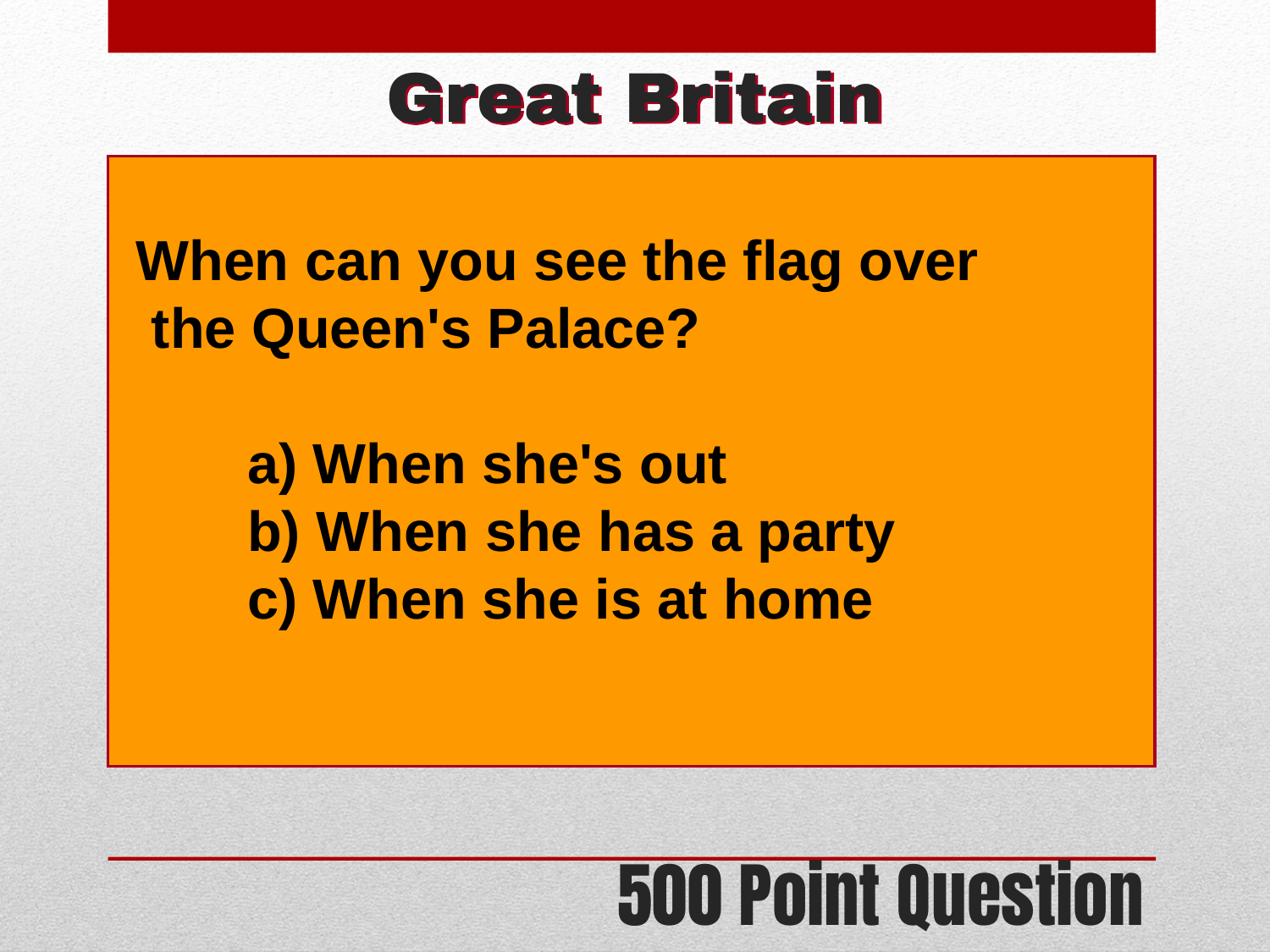

Great Britain
 When can you see the flag over
  the Queen's Palace?

	a) When she's out
	b) When she has a party
	c) When she is at home

500 Point Question